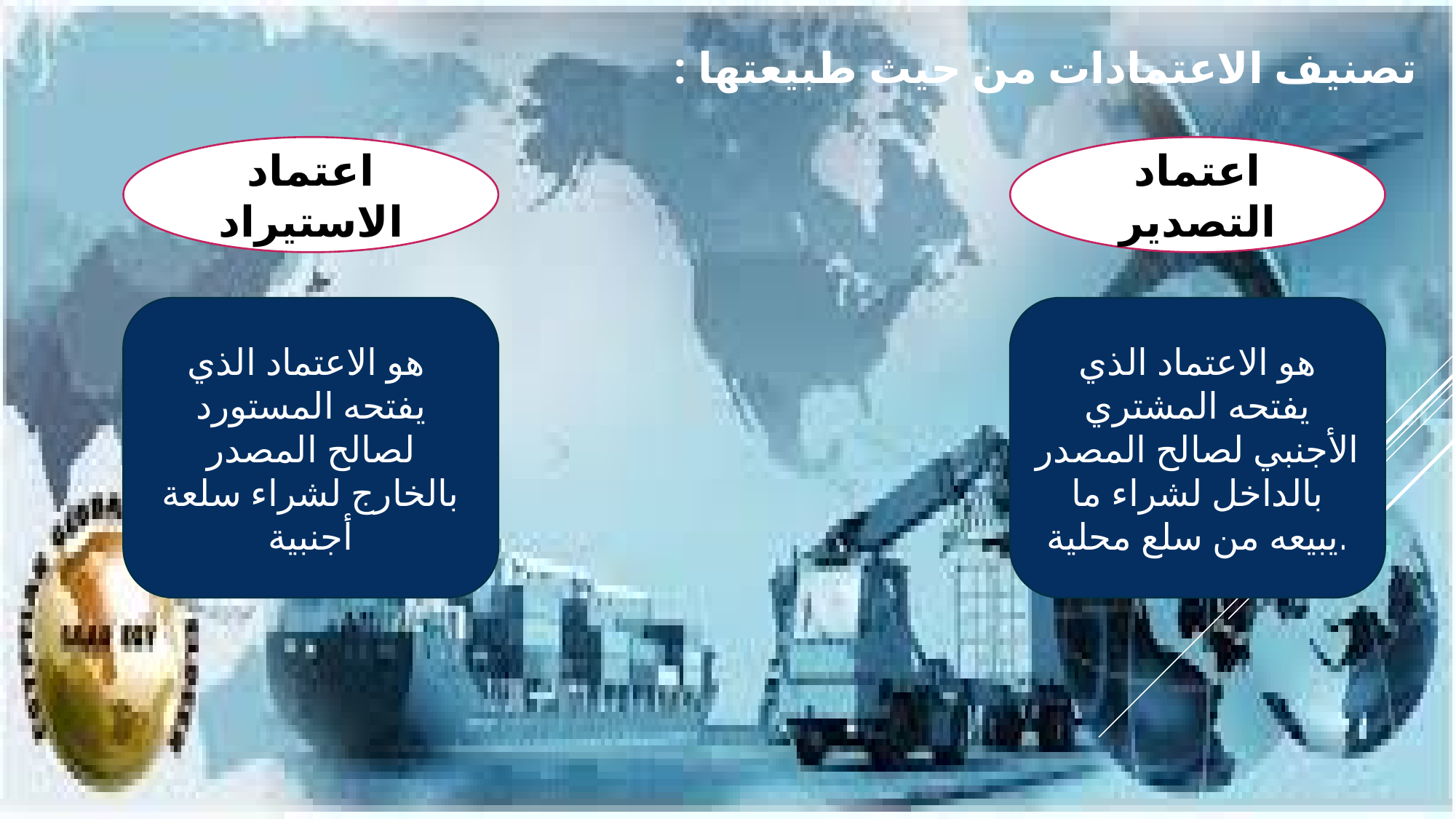

تصنيف الاعتمادات من حيث طبيعتها :
اعتماد الاستيراد
اعتماد التصدير
 هو الاعتماد الذي يفتحه المستورد لصالح المصدر بالخارج لشراء سلعة أجنبية
هو الاعتماد الذي يفتحه المشتري الأجنبي لصالح المصدر بالداخل لشراء ما يبيعه من سلع محلية.